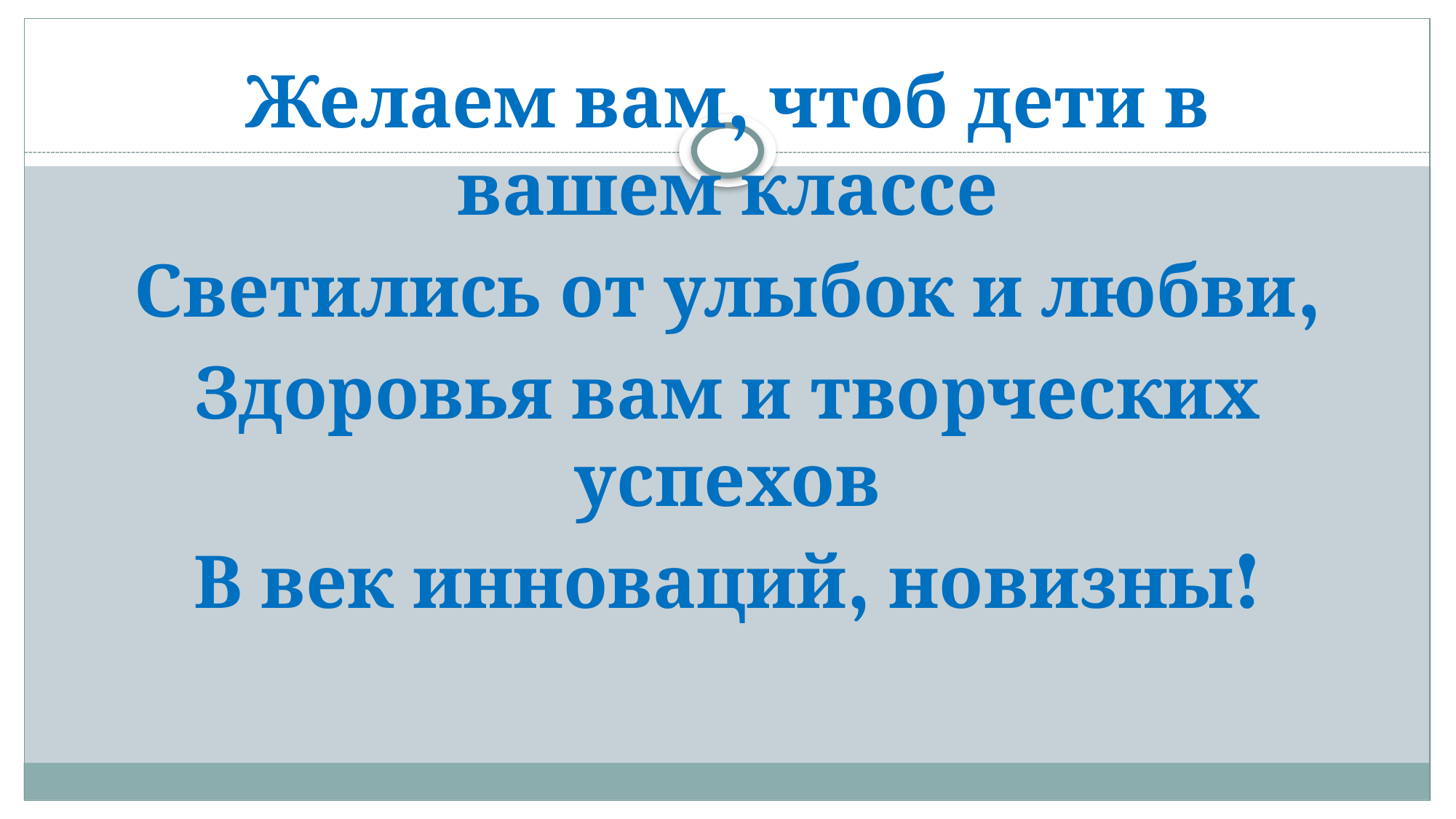

Желаем вам, чтоб дети в вашем классе
Светились от улыбок и любви,
Здоровья вам и творческих успехов
В век инноваций, новизны!